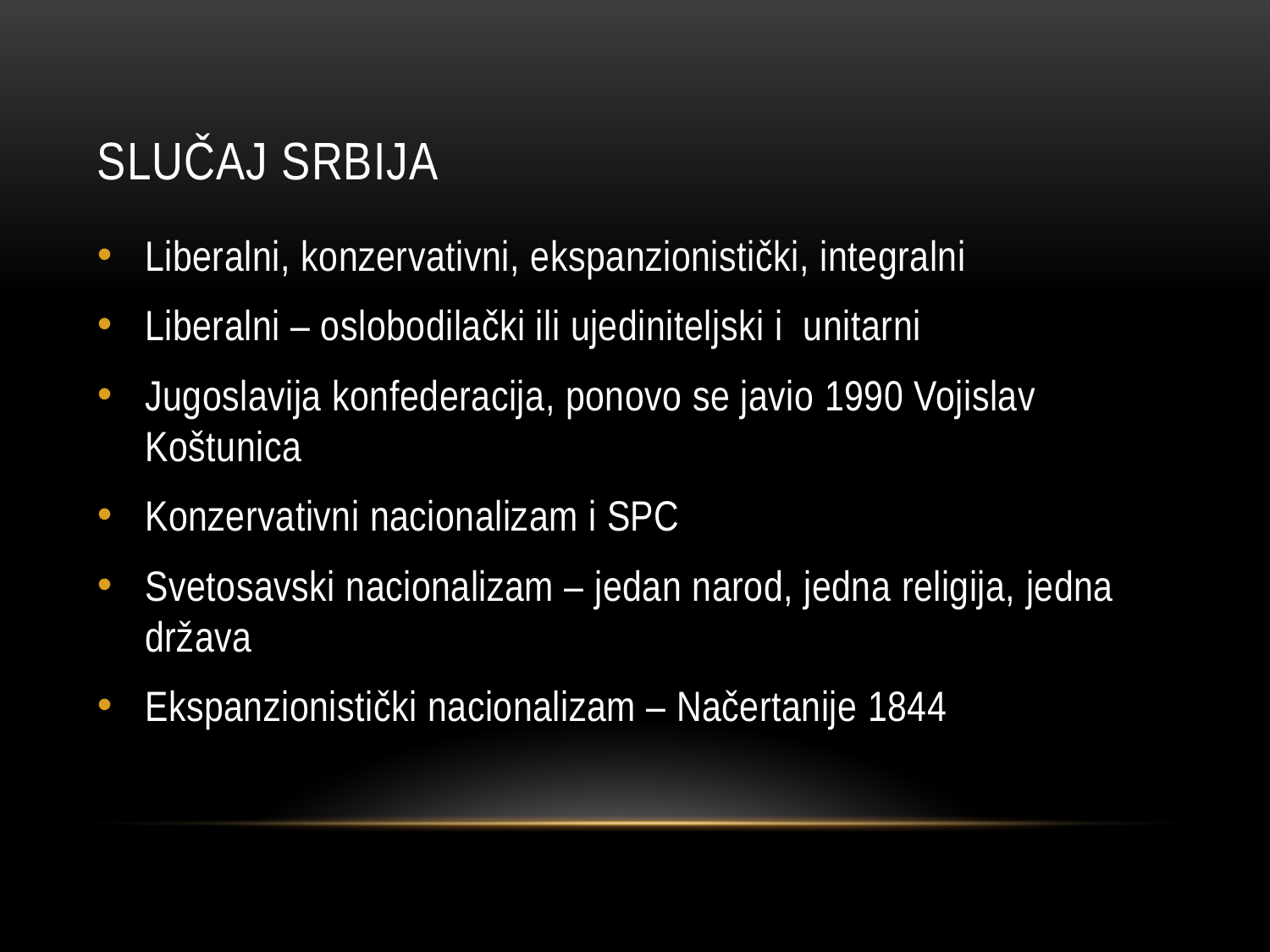

# SLUČAJ SRBIJA
Liberalni, konzervativni, ekspanzionistički, integralni
Liberalni – oslobodilački ili ujediniteljski i  unitarni
Jugoslavija konfederacija, ponovo se javio 1990 Vojislav Koštunica
Konzervativni nacionalizam i SPC
Svetosavski nacionalizam – jedan narod, jedna religija, jedna država
Ekspanzionistički nacionalizam – Načertanije 1844